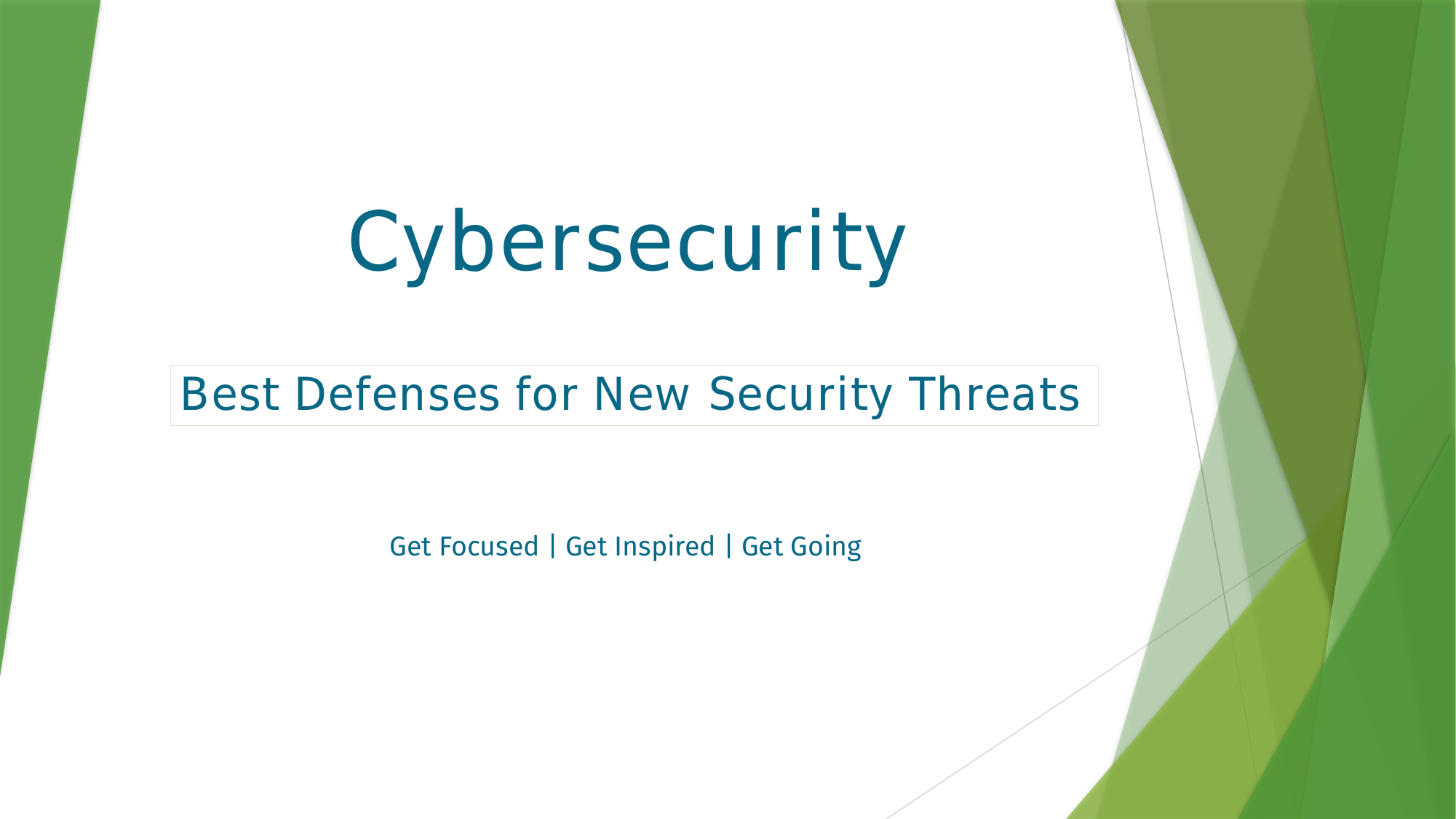

# Cybersecurity
Best Defenses for New Security Threats
Get Focused | Get Inspired | Get Going